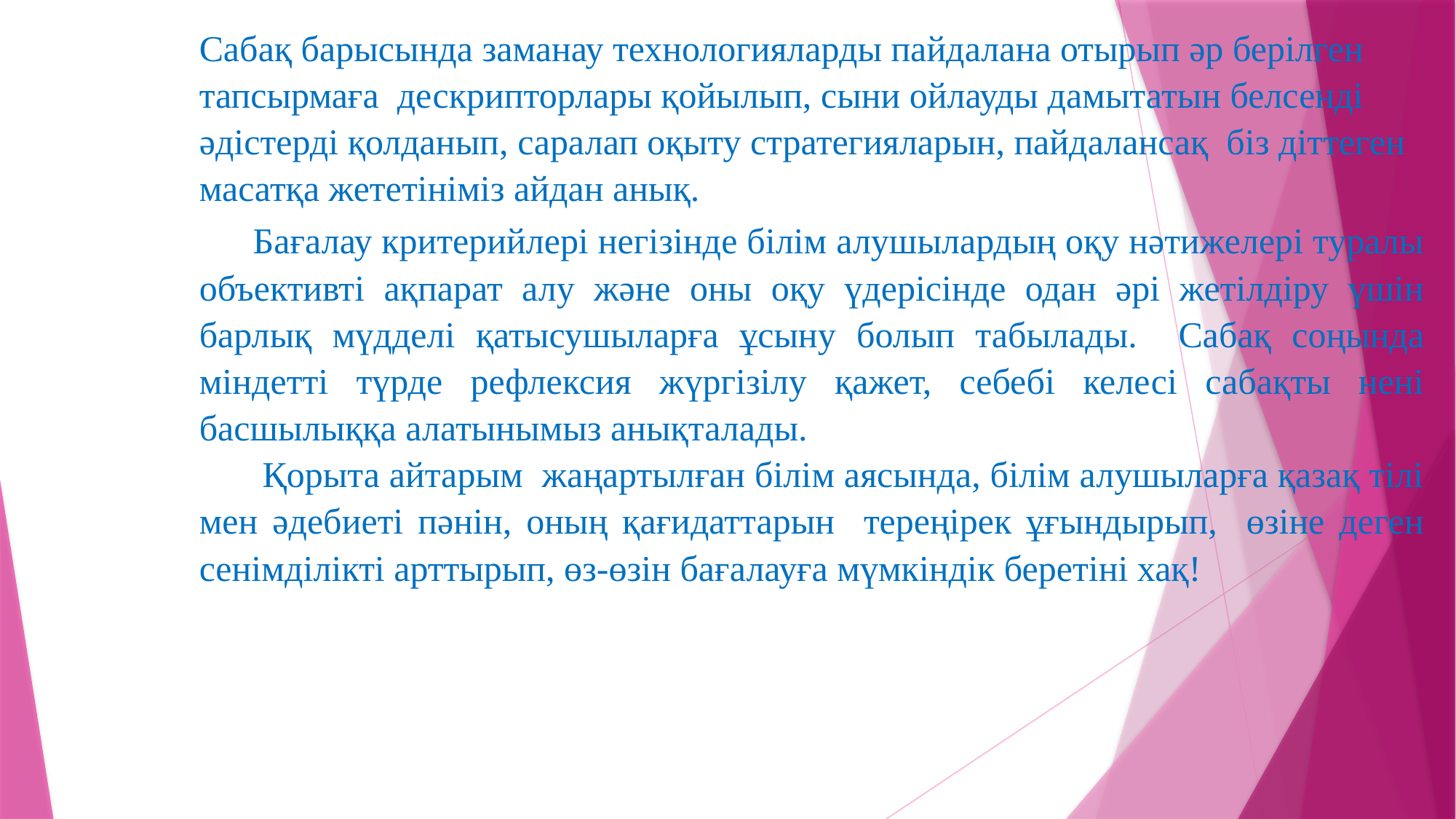

Сабақ барысында заманау технологияларды пайдалана отырып әр берілген тапсырмаға  дескрипторлары қойылып, сыни ойлауды дамытатын белсенді әдістерді қолданып, саралап оқыту стратегияларын, пайдалансақ  біз діттеген масатқа жететініміз айдан анық.
Бағалау критерийлері негізінде білім алушылардың оқу нәтижелері туралы объективті ақпарат алу және оны оқу үдерісінде одан әрі жетілдіру үшін барлық мүдделі қатысушыларға ұсыну болып табылады.  Сабақ соңында міндетті түрде рефлексия жүргізілу қажет, себебі келесі сабақты нені басшылыққа алатынымыз анықталады.
 Қорыта айтарым  жаңартылған білім аясында, білім алушыларға қазақ тілі мен әдебиеті пәнін, оның қағидаттарын  тереңірек ұғындырып,  өзіне деген сенімділікті арттырып, өз-өзін бағалауға мүмкіндік беретіні хақ!